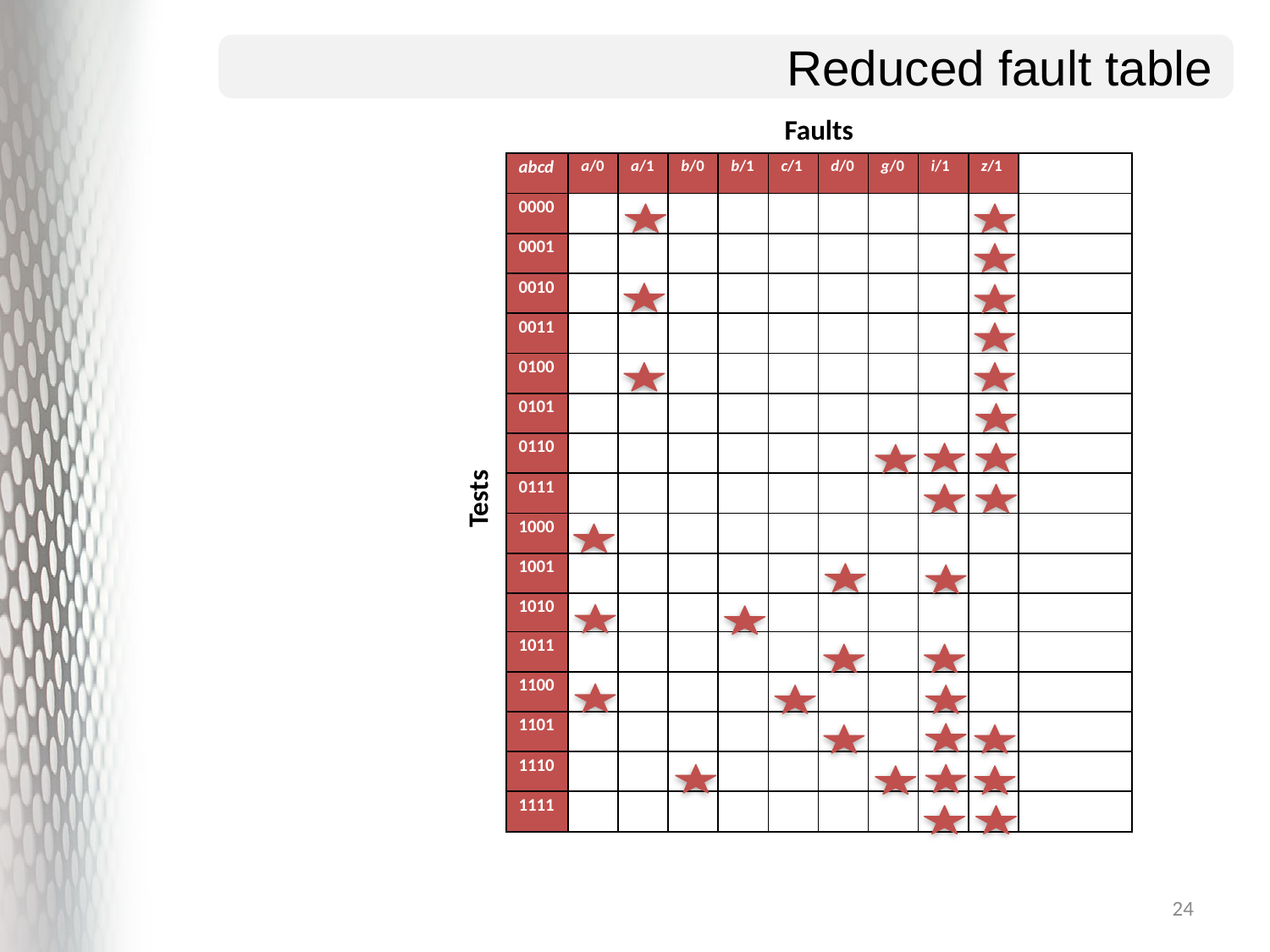

# Reduced fault table
|  | Faults |  |  |  |  |  |  |  |  |  |  |
| --- | --- | --- | --- | --- | --- | --- | --- | --- | --- | --- | --- |
| Tests | abcd | a/0 | a/1 | b/0 | b/1 | c/1 | d/0 | g/0 | i/1 | z/1 |  |
|  | 0000 |  |  |  |  |  |  |  |  |  |  |
|  | 0001 |  |  |  |  |  |  |  |  |  |  |
|  | 0010 |  |  |  |  |  |  |  |  |  |  |
|  | 0011 |  |  |  |  |  |  |  |  |  |  |
|  | 0100 |  |  |  |  |  |  |  |  |  |  |
|  | 0101 |  |  |  |  |  |  |  |  |  |  |
|  | 0110 |  |  |  |  |  |  |  |  |  |  |
|  | 0111 |  |  |  |  |  |  |  |  |  |  |
|  | 1000 |  |  |  |  |  |  |  |  |  |  |
|  | 1001 |  |  |  |  |  |  |  |  |  |  |
|  | 1010 |  |  |  |  |  |  |  |  |  |  |
|  | 1011 |  |  |  |  |  |  |  |  |  |  |
|  | 1100 |  |  |  |  |  |  |  |  |  |  |
|  | 1101 |  |  |  |  |  |  |  |  |  |  |
|  | 1110 |  |  |  |  |  |  |  |  |  |  |
|  | 1111 |  |  |  |  |  |  |  |  |  |  |

24